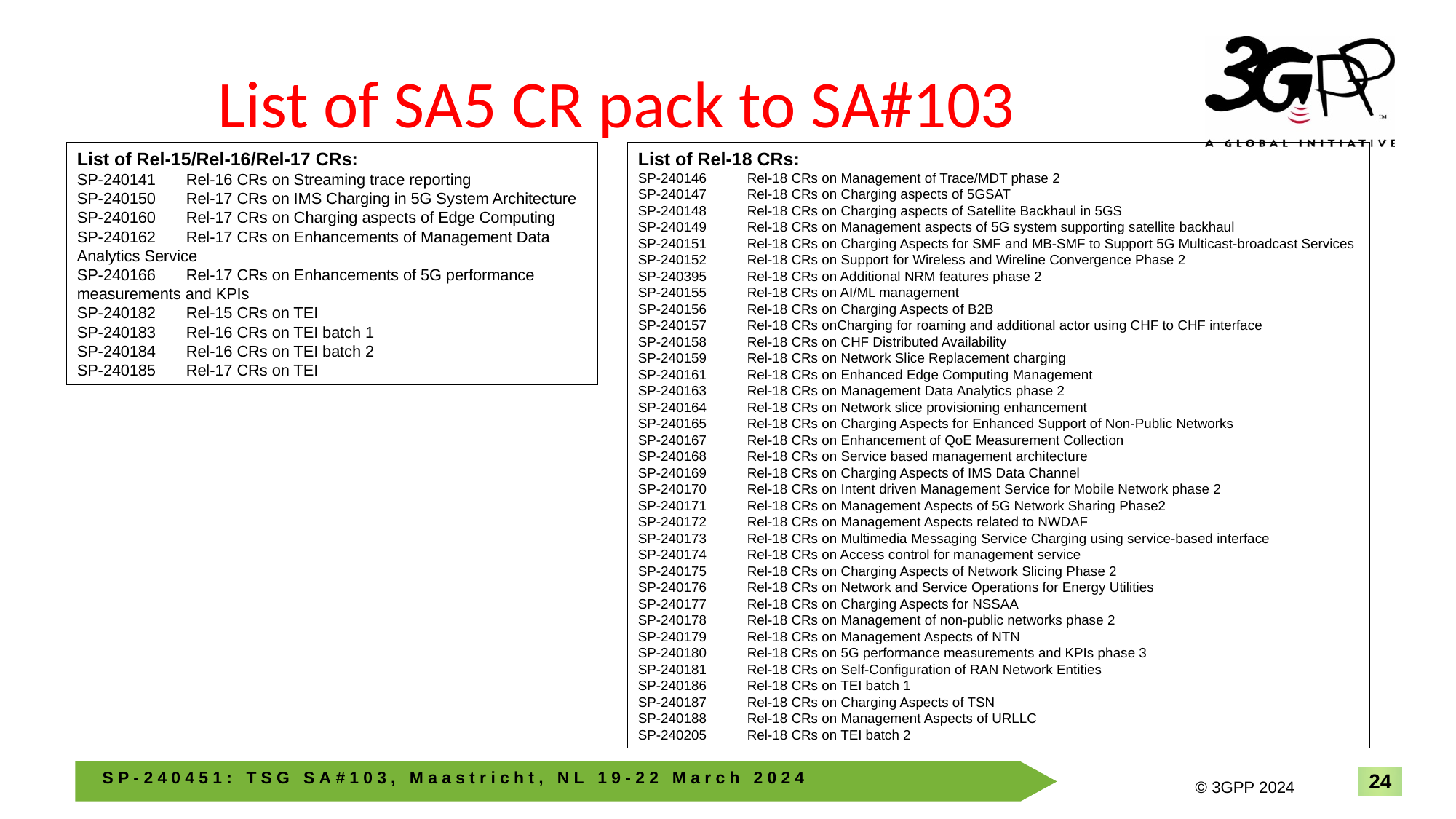

# List of SA5 CR pack to SA#103
List of Rel-15/Rel-16/Rel-17 CRs:
SP-240141	Rel-16 CRs on Streaming trace reporting
SP-240150	Rel-17 CRs on IMS Charging in 5G System Architecture
SP-240160	Rel-17 CRs on Charging aspects of Edge Computing
SP-240162	Rel-17 CRs on Enhancements of Management Data Analytics Service
SP-240166	Rel-17 CRs on Enhancements of 5G performance measurements and KPIs
SP-240182	Rel-15 CRs on TEI
SP-240183	Rel-16 CRs on TEI batch 1
SP-240184	Rel-16 CRs on TEI batch 2
SP-240185	Rel-17 CRs on TEI
List of Rel-18 CRs:
SP-240146	Rel-18 CRs on Management of Trace/MDT phase 2
SP-240147	Rel-18 CRs on Charging aspects of 5GSAT
SP-240148	Rel-18 CRs on Charging aspects of Satellite Backhaul in 5GS
SP-240149	Rel-18 CRs on Management aspects of 5G system supporting satellite backhaul
SP-240151	Rel-18 CRs on Charging Aspects for SMF and MB-SMF to Support 5G Multicast-broadcast Services
SP-240152	Rel-18 CRs on Support for Wireless and Wireline Convergence Phase 2
SP-240395	Rel-18 CRs on Additional NRM features phase 2
SP-240155	Rel-18 CRs on AI/ML management
SP-240156	Rel-18 CRs on Charging Aspects of B2B
SP-240157	Rel-18 CRs onCharging for roaming and additional actor using CHF to CHF interface
SP-240158	Rel-18 CRs on CHF Distributed Availability
SP-240159	Rel-18 CRs on Network Slice Replacement charging
SP-240161	Rel-18 CRs on Enhanced Edge Computing Management
SP-240163	Rel-18 CRs on Management Data Analytics phase 2
SP-240164	Rel-18 CRs on Network slice provisioning enhancement
SP-240165	Rel-18 CRs on Charging Aspects for Enhanced Support of Non-Public Networks
SP-240167	Rel-18 CRs on Enhancement of QoE Measurement Collection
SP-240168	Rel-18 CRs on Service based management architecture
SP-240169	Rel-18 CRs on Charging Aspects of IMS Data Channel
SP-240170	Rel-18 CRs on Intent driven Management Service for Mobile Network phase 2
SP-240171	Rel-18 CRs on Management Aspects of 5G Network Sharing Phase2
SP-240172	Rel-18 CRs on Management Aspects related to NWDAF
SP-240173	Rel-18 CRs on Multimedia Messaging Service Charging using service-based interface
SP-240174	Rel-18 CRs on Access control for management service
SP-240175	Rel-18 CRs on Charging Aspects of Network Slicing Phase 2
SP-240176	Rel-18 CRs on Network and Service Operations for Energy Utilities
SP-240177	Rel-18 CRs on Charging Aspects for NSSAA
SP-240178	Rel-18 CRs on Management of non-public networks phase 2
SP-240179	Rel-18 CRs on Management Aspects of NTN
SP-240180	Rel-18 CRs on 5G performance measurements and KPIs phase 3
SP-240181	Rel-18 CRs on Self-Configuration of RAN Network Entities
SP-240186	Rel-18 CRs on TEI batch 1
SP-240187	Rel-18 CRs on Charging Aspects of TSN
SP-240188	Rel-18 CRs on Management Aspects of URLLC
SP-240205	Rel-18 CRs on TEI batch 2